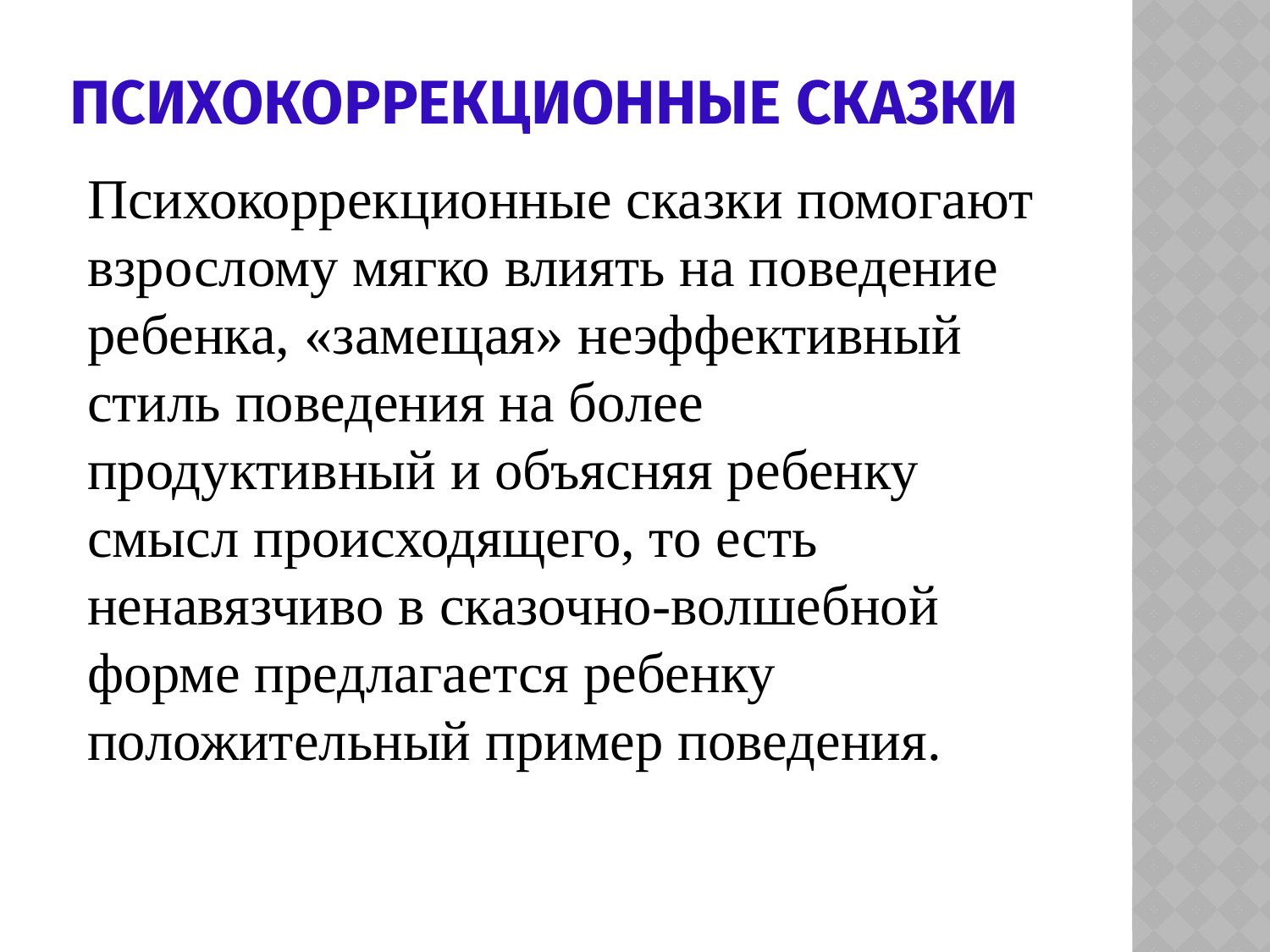

# Психокоррекционные сказки
Психокоррекционные сказки помогают взрослому мягко влиять на поведение ребенка, «замещая» неэффективный стиль поведения на более продуктивный и объясняя ребенку смысл происходящего, то есть ненавязчиво в сказочно-волшебной форме предлагается ребенку положительный пример поведения.